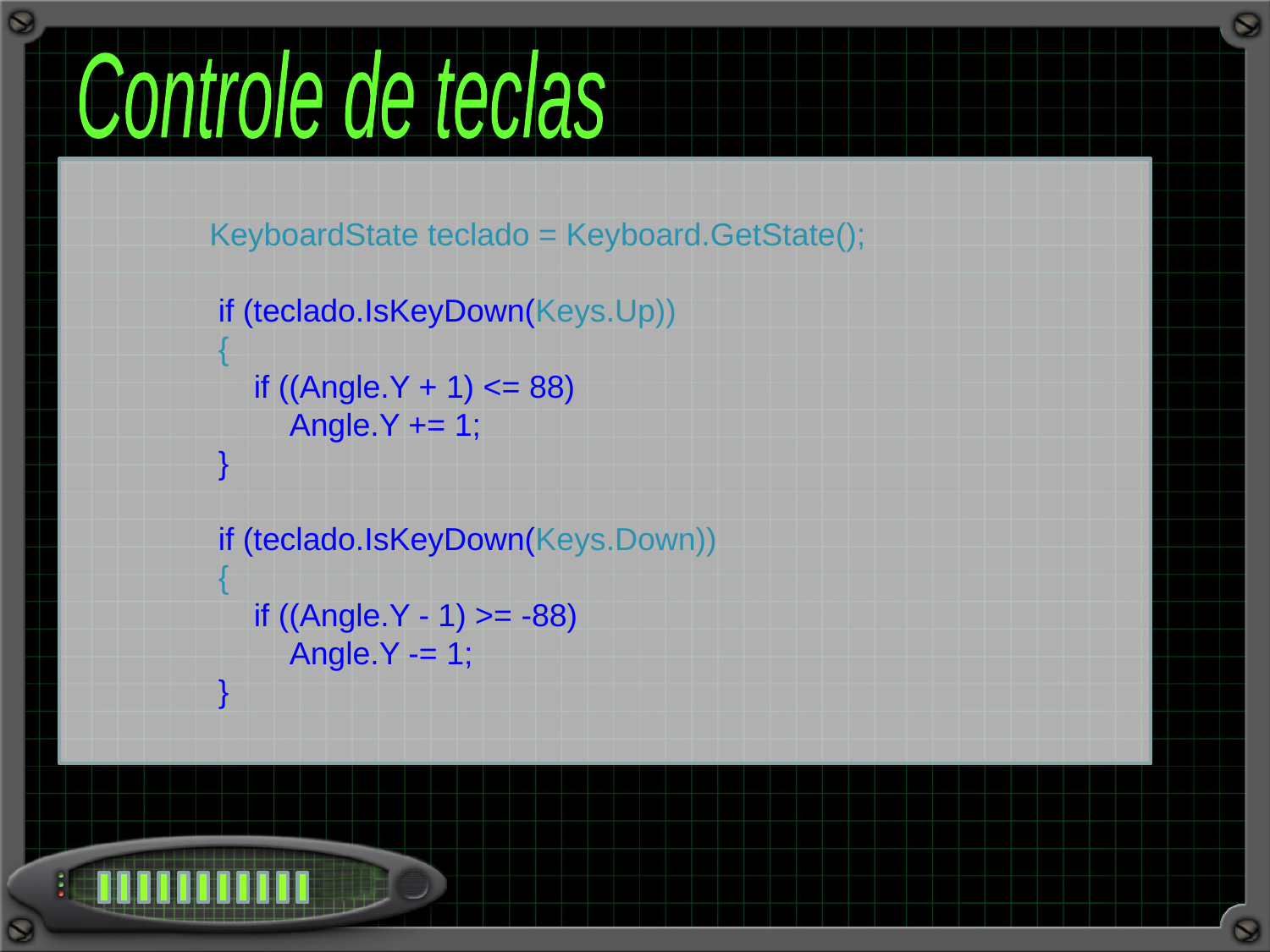

Controle de teclas

           KeyboardState teclado = Keyboard.GetState();

            if (teclado.IsKeyDown(Keys.Up))
            {
                if ((Angle.Y + 1) <= 88)
                    Angle.Y += 1;
            }

            if (teclado.IsKeyDown(Keys.Down))
            {
                if ((Angle.Y - 1) >= -88)
                    Angle.Y -= 1;
            }